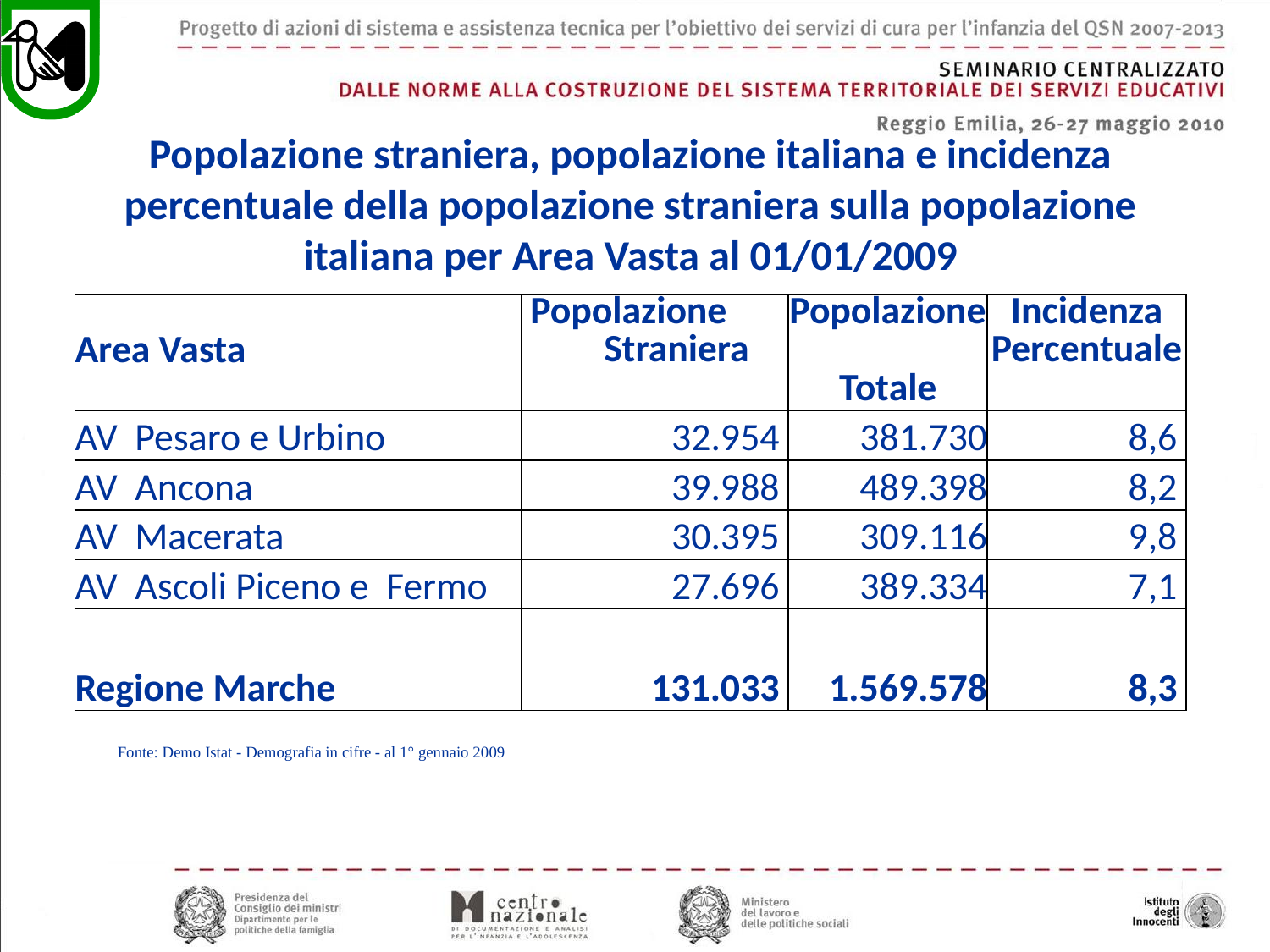

Popolazione straniera, popolazione italiana e incidenza percentuale della popolazione straniera sulla popolazione italiana per Area Vasta al 01/01/2009
|  |  |  |  |  |
| --- | --- | --- | --- | --- |
| Area Vasta | Popolazione Straniera |  | Popolazione Totale | Incidenza Percentuale |
| AV Pesaro e Urbino | 32.954 |  | 381.730 | 8,6 |
| AV Ancona | 39.988 |  | 489.398 | 8,2 |
| AV Macerata | 30.395 |  | 309.116 | 9,8 |
| AV Ascoli Piceno e Fermo | 27.696 |  | 389.334 | 7,1 |
| Regione Marche | 131.033 |  | 1.569.578 | 8,3 |
|  |  |  |  |  |
Fonte: Demo Istat - Demografia in cifre - al 1° gennaio 2009